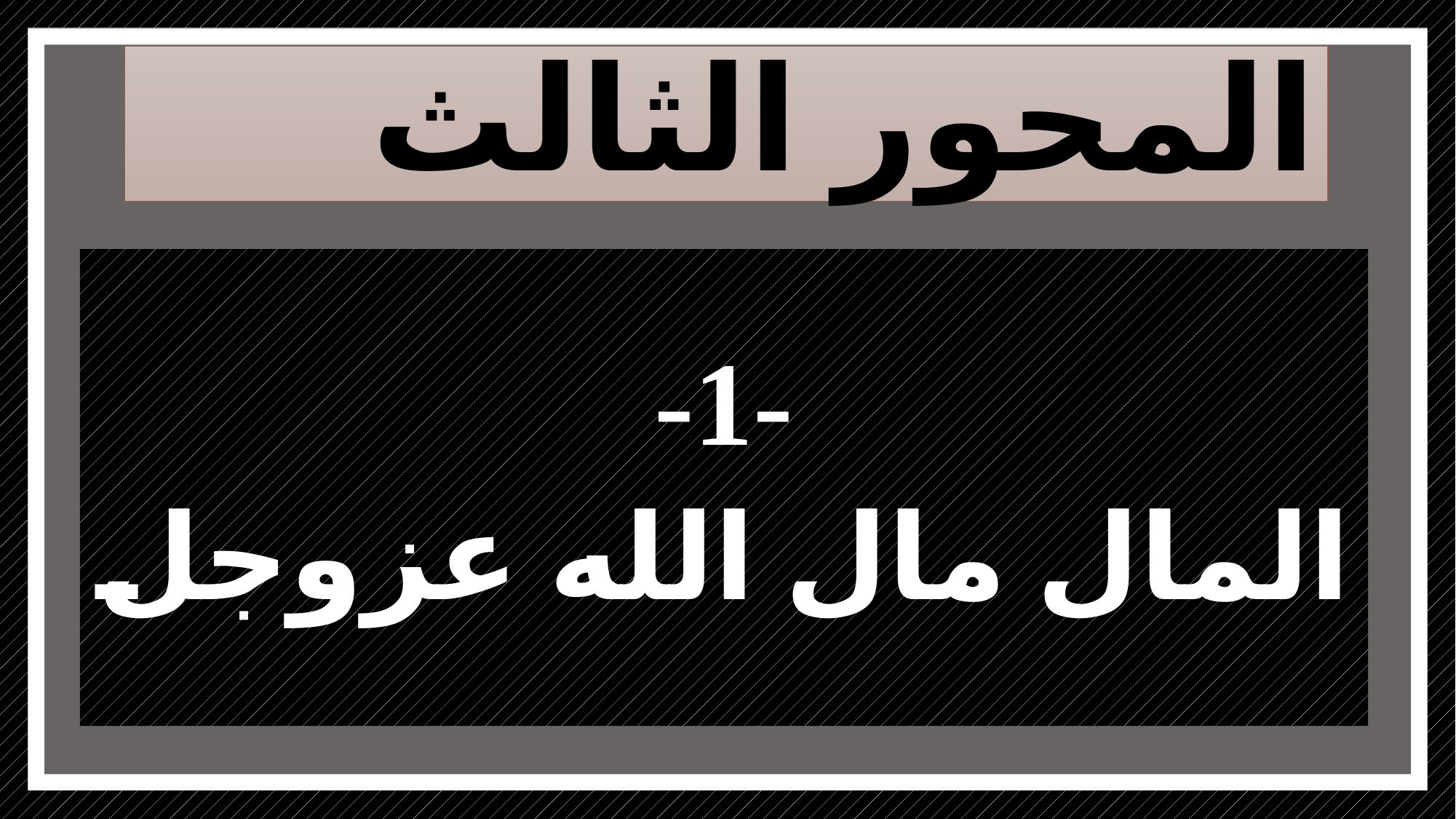

# المحور الثالث

-1-
المال مال الله عزوجل